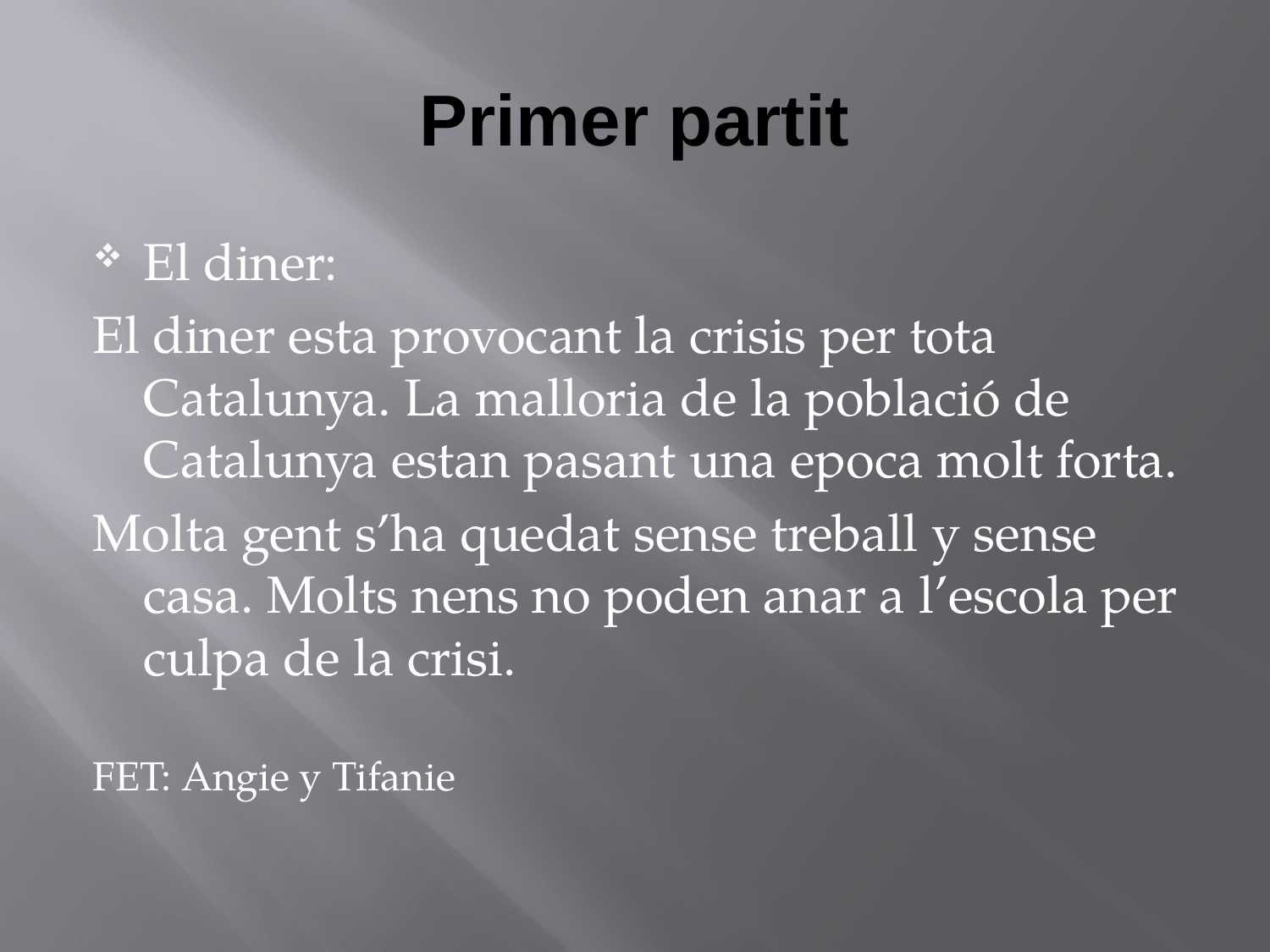

# Primer partit
El diner:
El diner esta provocant la crisis per tota Catalunya. La malloria de la població de Catalunya estan pasant una epoca molt forta.
Molta gent s’ha quedat sense treball y sense casa. Molts nens no poden anar a l’escola per culpa de la crisi.

FET: Angie y Tifanie